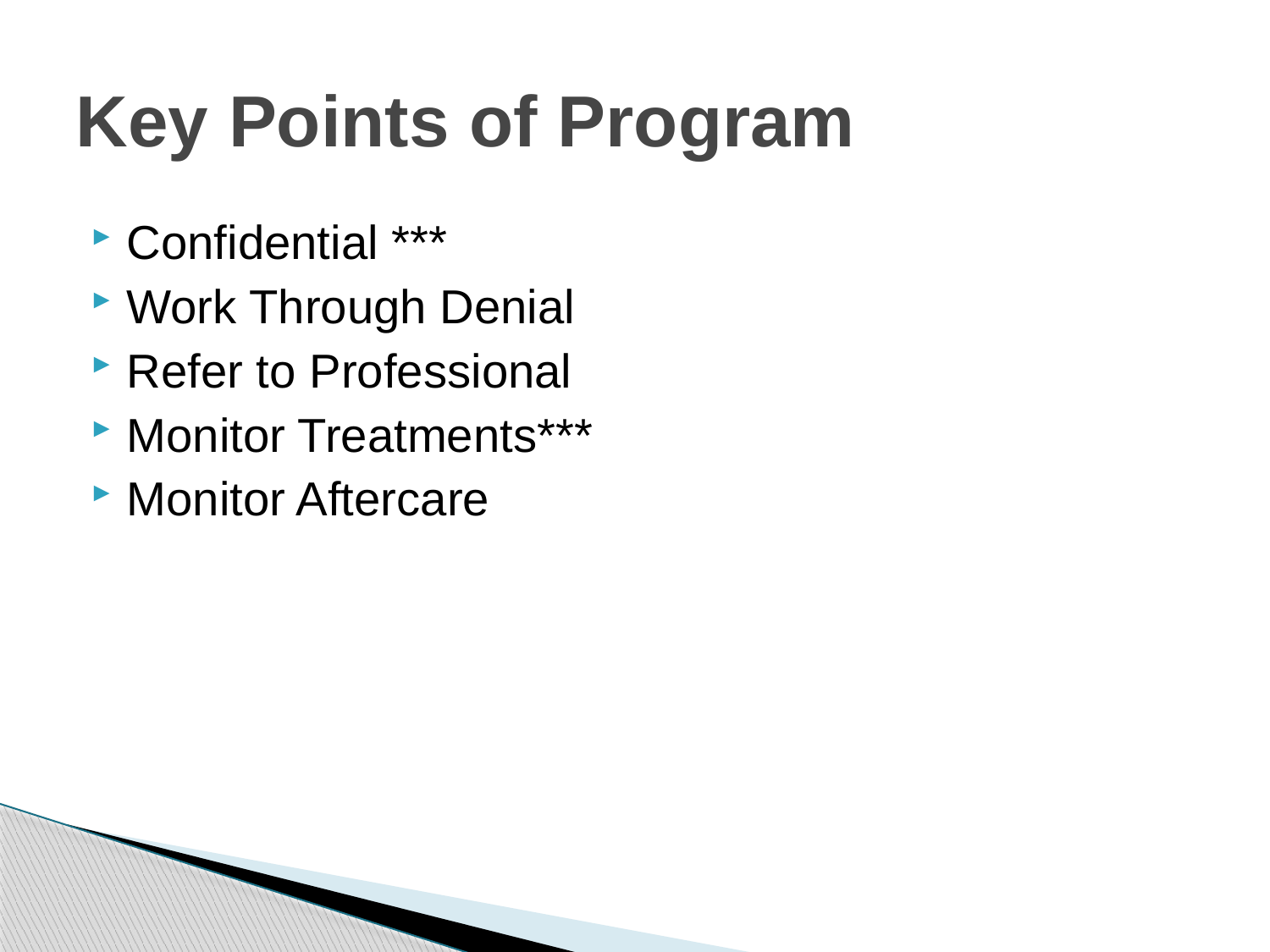

# Key Points of Program
Confidential ***
Work Through Denial
Refer to Professional
Monitor Treatments***
Monitor Aftercare